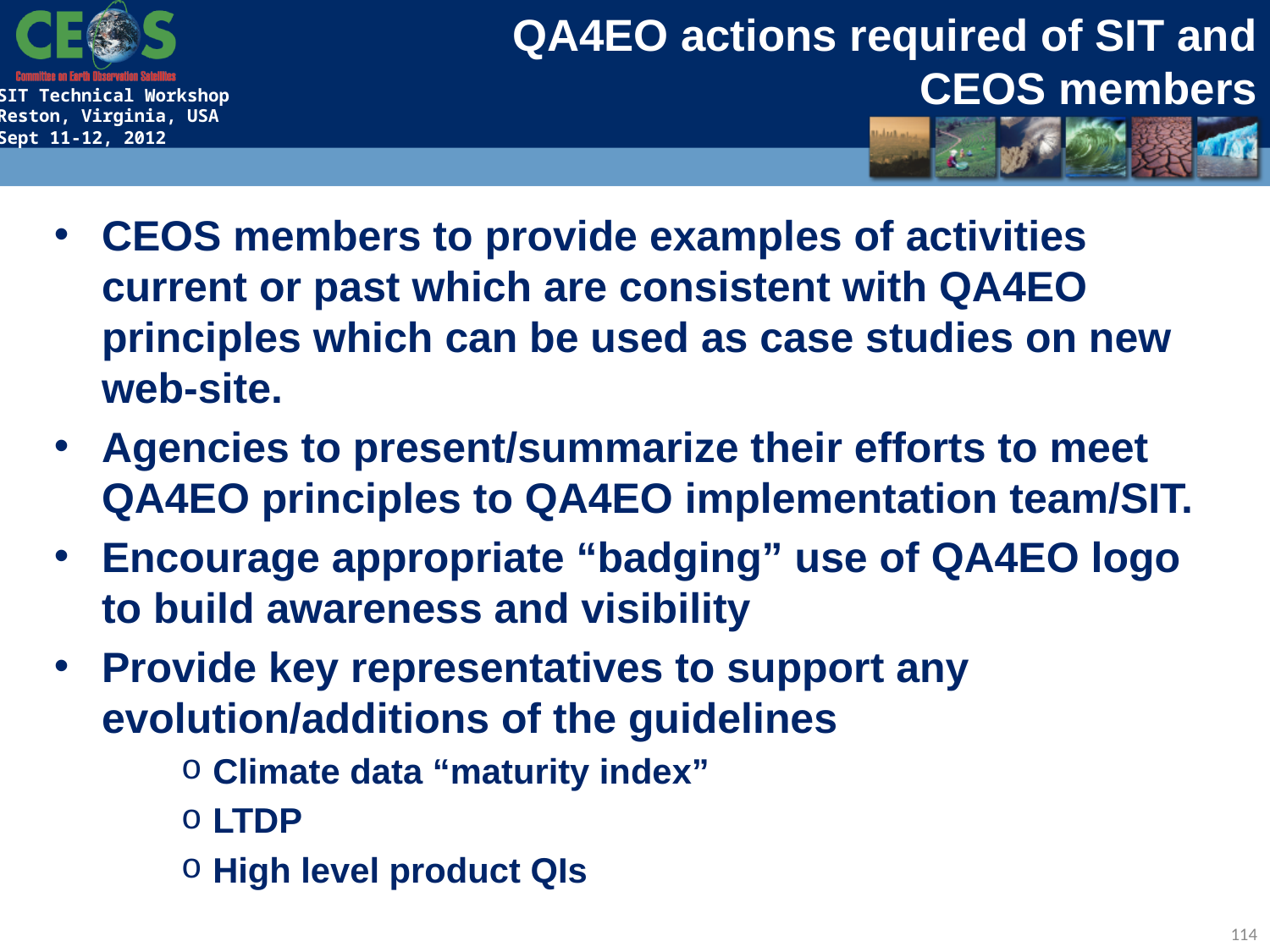

# QA4EO actions required of SIT and CEOS members
CEOS members to provide examples of activities current or past which are consistent with QA4EO principles which can be used as case studies on new web-site.
Agencies to present/summarize their efforts to meet QA4EO principles to QA4EO implementation team/SIT.
Encourage appropriate “badging” use of QA4EO logo to build awareness and visibility
Provide key representatives to support any evolution/additions of the guidelines
Climate data “maturity index”
LTDP
High level product QIs

114